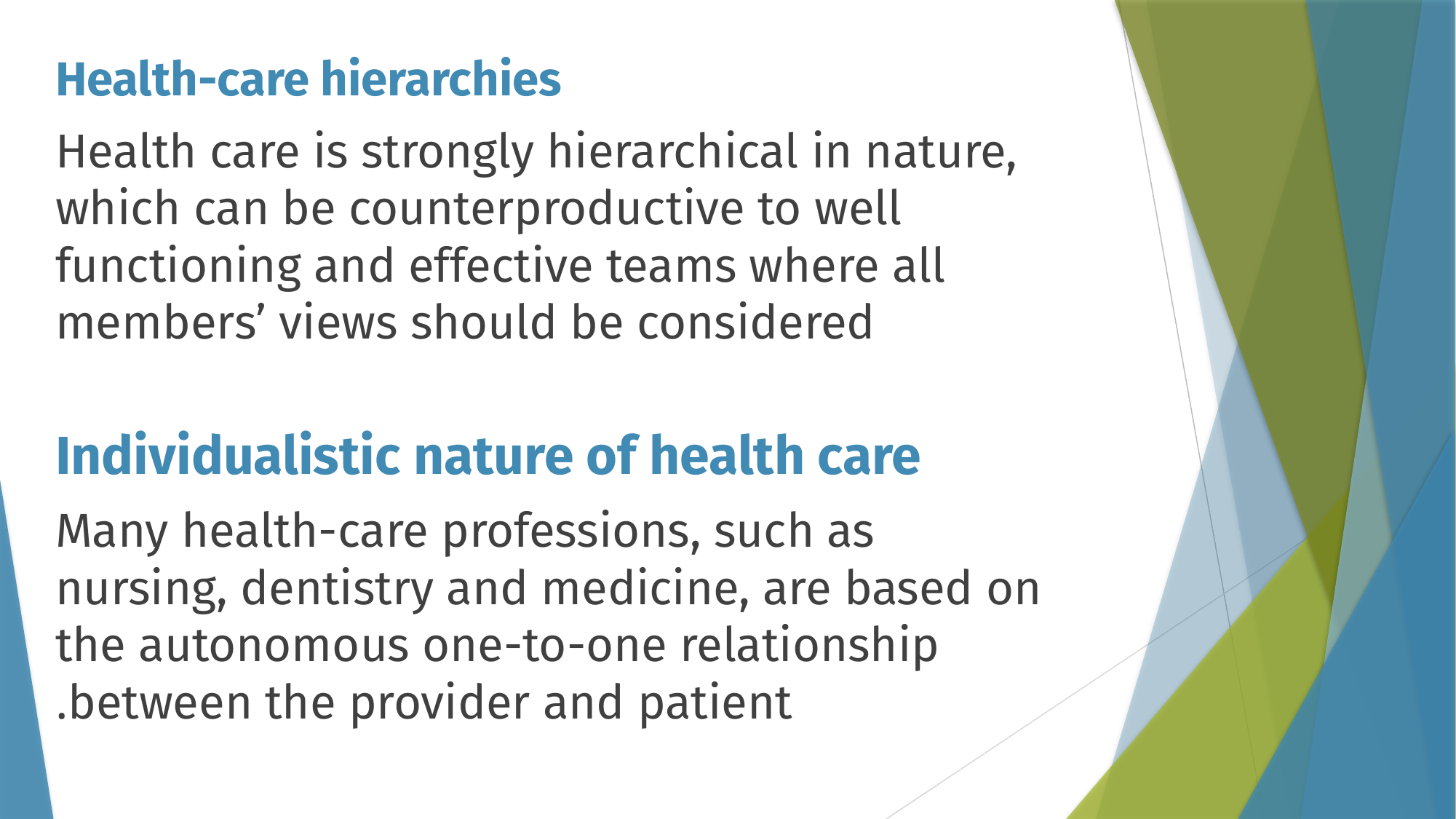

Health-care hierarchies
Health care is strongly hierarchical in nature, which can be counterproductive to well functioning and effective teams where all members’ views should be considered

Individualistic nature of health care
Many health-care professions, such as nursing, dentistry and medicine, are based on the autonomous one-to-one relationship between the provider and patient.